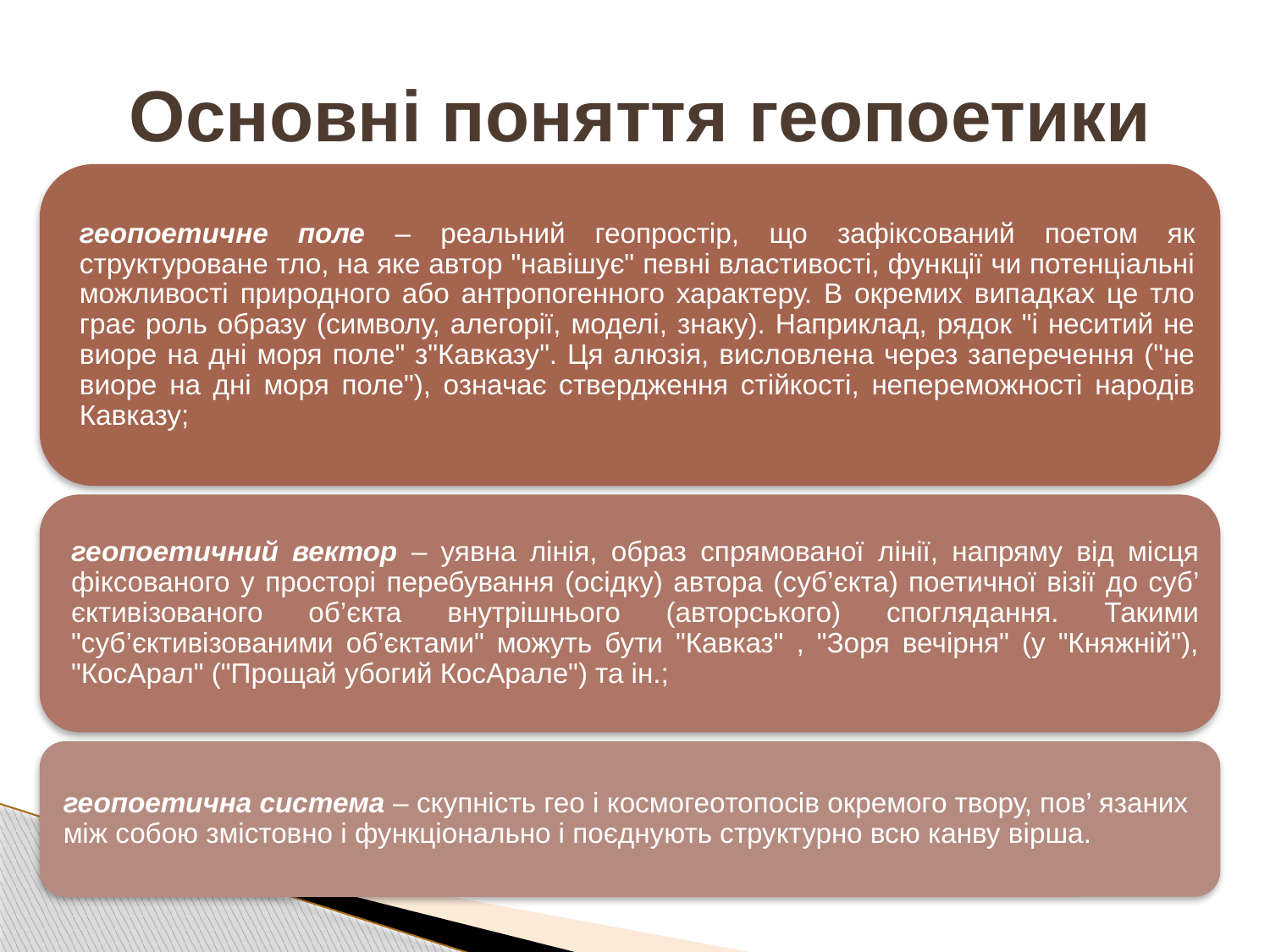

# Основні поняття геопоетики
геопоетичне поле – реальний геопростір, що зафіксований поетом як структуроване тло, на яке автор "навішує" певні властивості, функції чи потенціальні можливості природного або антропогенного характеру. В окремих випадках це тло грає роль образу (символу, алегорії, моделі, знаку). Наприклад, рядок "і неситий не виоре на дні моря поле" з"Кавказу". Ця алюзія, висловлена через заперечення ("не виоре на дні моря поле"), означає ствердження стійкості, непереможності народів Кавказу;
геопоетичний вектор – уявна лінія, образ спрямованої лінії, напряму від місця фіксованого у просторі перебування (осідку) автора (суб’єкта) поетичної візії до суб’ єктивізованого об’єкта внутрішнього (авторського) споглядання. Такими "суб’єктивізованими об’єктами" можуть бути "Кавказ" , "Зоря вечірня" (у "Княжній"), "КосАрал" ("Прощай убогий КосАрале") та ін.;
геопоетична система – скупність гео і космогеoтопосів окремого твору, пов’ язаних між собою змістовно і функціонально і поєднують структурно всю канву вірша.